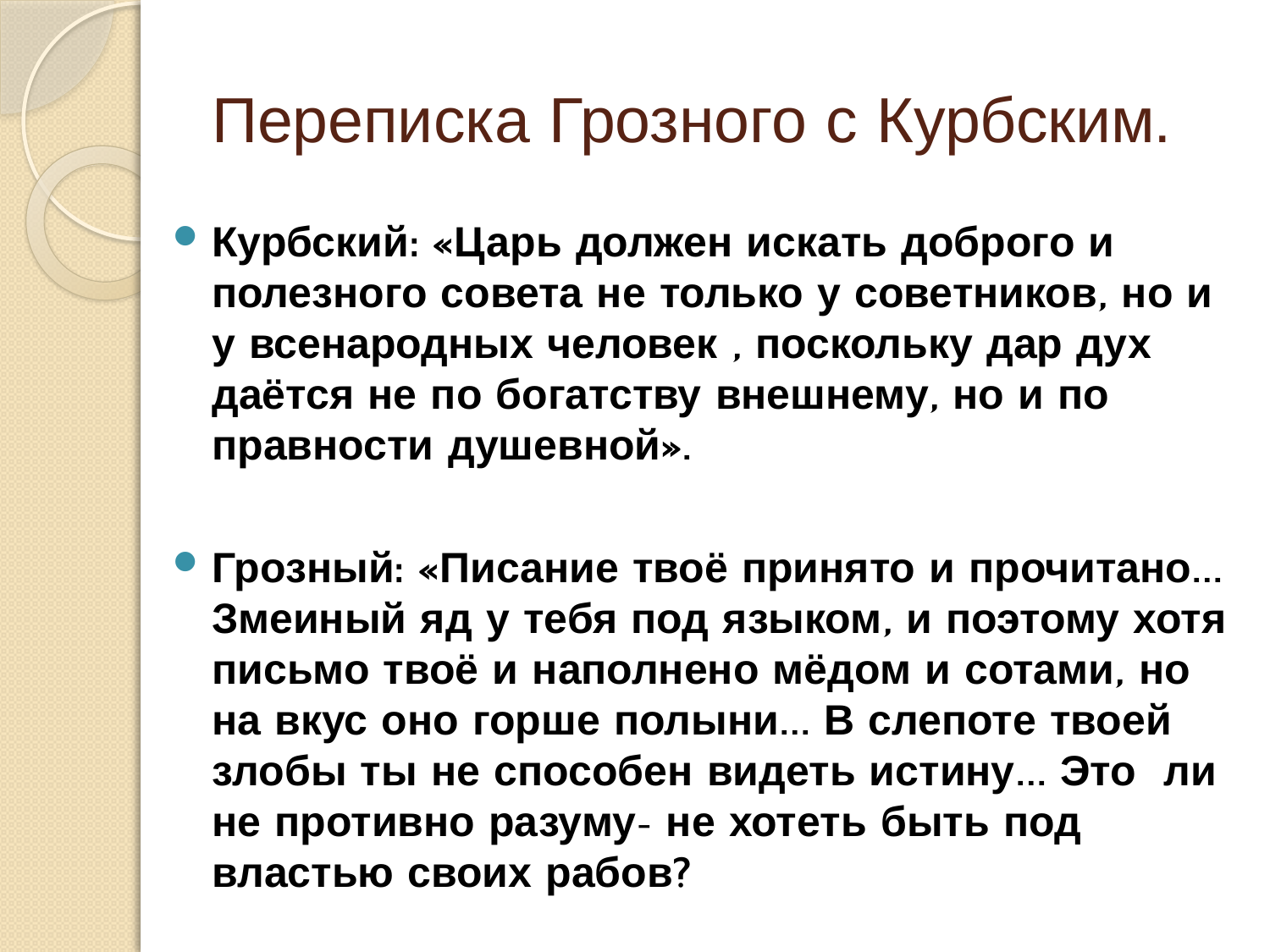

# Переписка Грозного с Курбским.
Курбский: «Царь должен искать доброго и полезного совета не только у советников, но и у всенародных человек , поскольку дар дух даётся не по богатству внешнему, но и по правности душевной».

Грозный: «Писание твоё принято и прочитано… Змеиный яд у тебя под языком, и поэтому хотя письмо твоё и наполнено мёдом и сотами, но на вкус оно горше полыни… В слепоте твоей злобы ты не способен видеть истину… Это  ли не противно разуму- не хотеть быть под властью своих рабов?